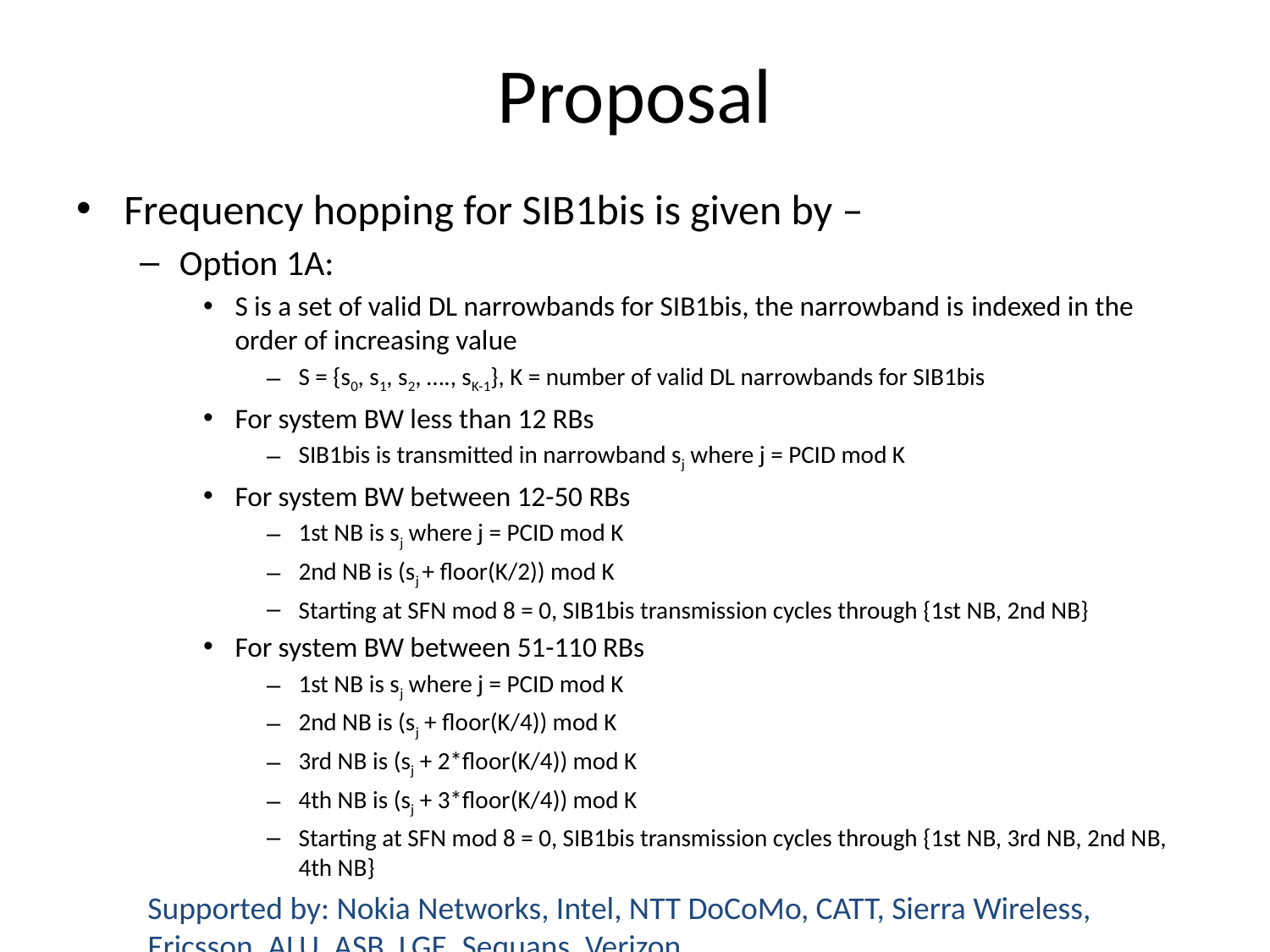

# Proposal
Frequency hopping for SIB1bis is given by –
Option 1A:
S is a set of valid DL narrowbands for SIB1bis, the narrowband is indexed in the order of increasing value
S = {s0, s1, s2, …., sK-1}, K = number of valid DL narrowbands for SIB1bis
For system BW less than 12 RBs
SIB1bis is transmitted in narrowband sj where j = PCID mod K
For system BW between 12-50 RBs
1st NB is sj where j = PCID mod K
2nd NB is (sj + floor(K/2)) mod K
Starting at SFN mod 8 = 0, SIB1bis transmission cycles through {1st NB, 2nd NB}
For system BW between 51-110 RBs
1st NB is sj where j = PCID mod K
2nd NB is (sj + floor(K/4)) mod K
3rd NB is (sj + 2*floor(K/4)) mod K
4th NB is (sj + 3*floor(K/4)) mod K
Starting at SFN mod 8 = 0, SIB1bis transmission cycles through {1st NB, 3rd NB, 2nd NB, 4th NB}
Supported by: Nokia Networks, Intel, NTT DoCoMo, CATT, Sierra Wireless, Ericsson, ALU, ASB, LGE, Sequans, Verizon